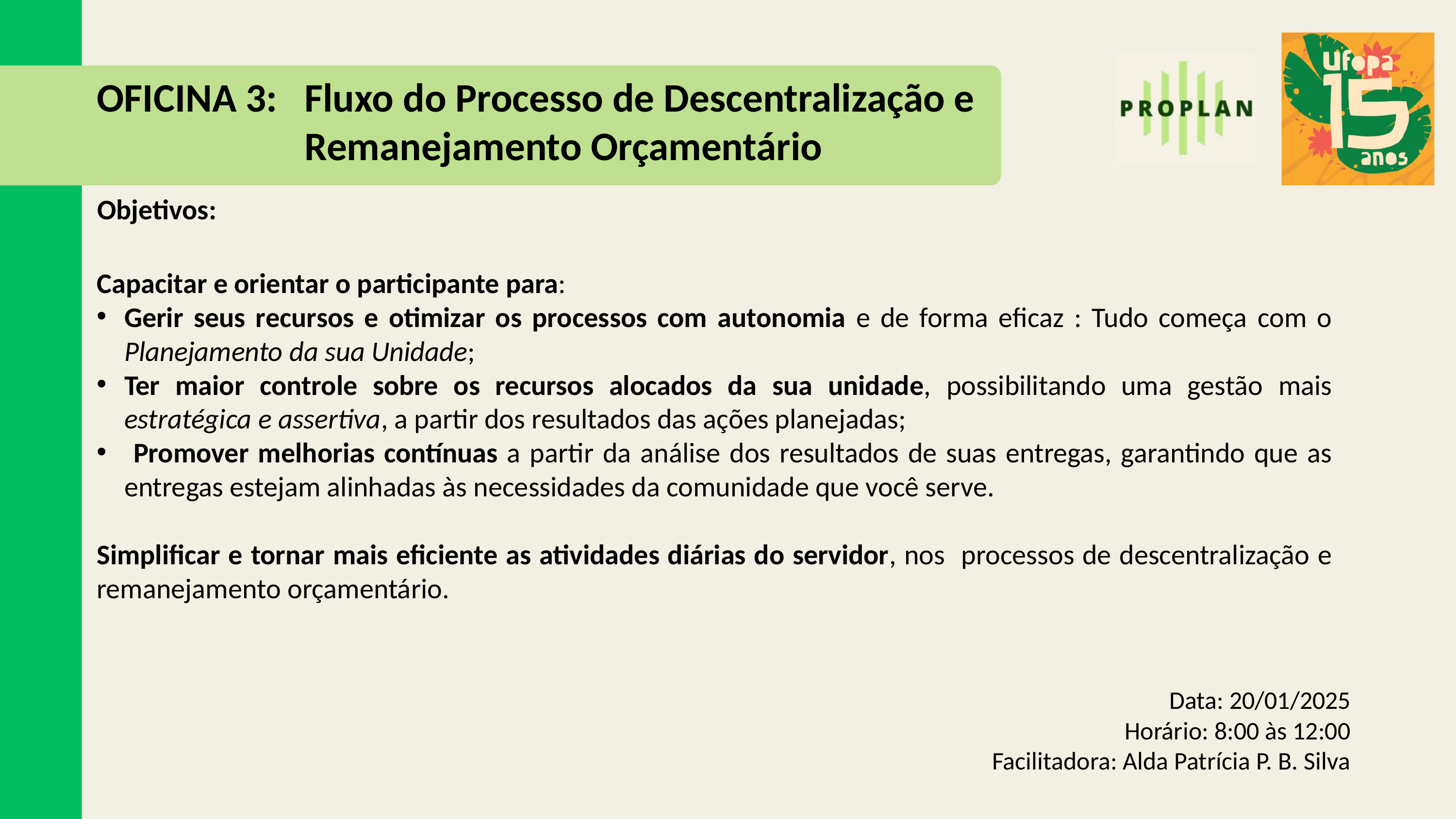

OFICINA 3:
Fluxo do Processo de Descentralização e
Remanejamento Orçamentário

Objetivos:

Capacitar e orientar o participante para:
Gerir seus recursos e otimizar os processos com autonomia e de forma eficaz : Tudo começa com o Planejamento da sua Unidade;
Ter maior controle sobre os recursos alocados da sua unidade, possibilitando uma gestão mais estratégica e assertiva, a partir dos resultados das ações planejadas;
 Promover melhorias contínuas a partir da análise dos resultados de suas entregas, garantindo que as entregas estejam alinhadas às necessidades da comunidade que você serve.

Simplificar e tornar mais eficiente as atividades diárias do servidor, nos  processos de descentralização e remanejamento orçamentário.

Data: 20/01/2025
Horário: 8:00 às 12:00
Facilitadora: Alda Patrícia P. B. Silva